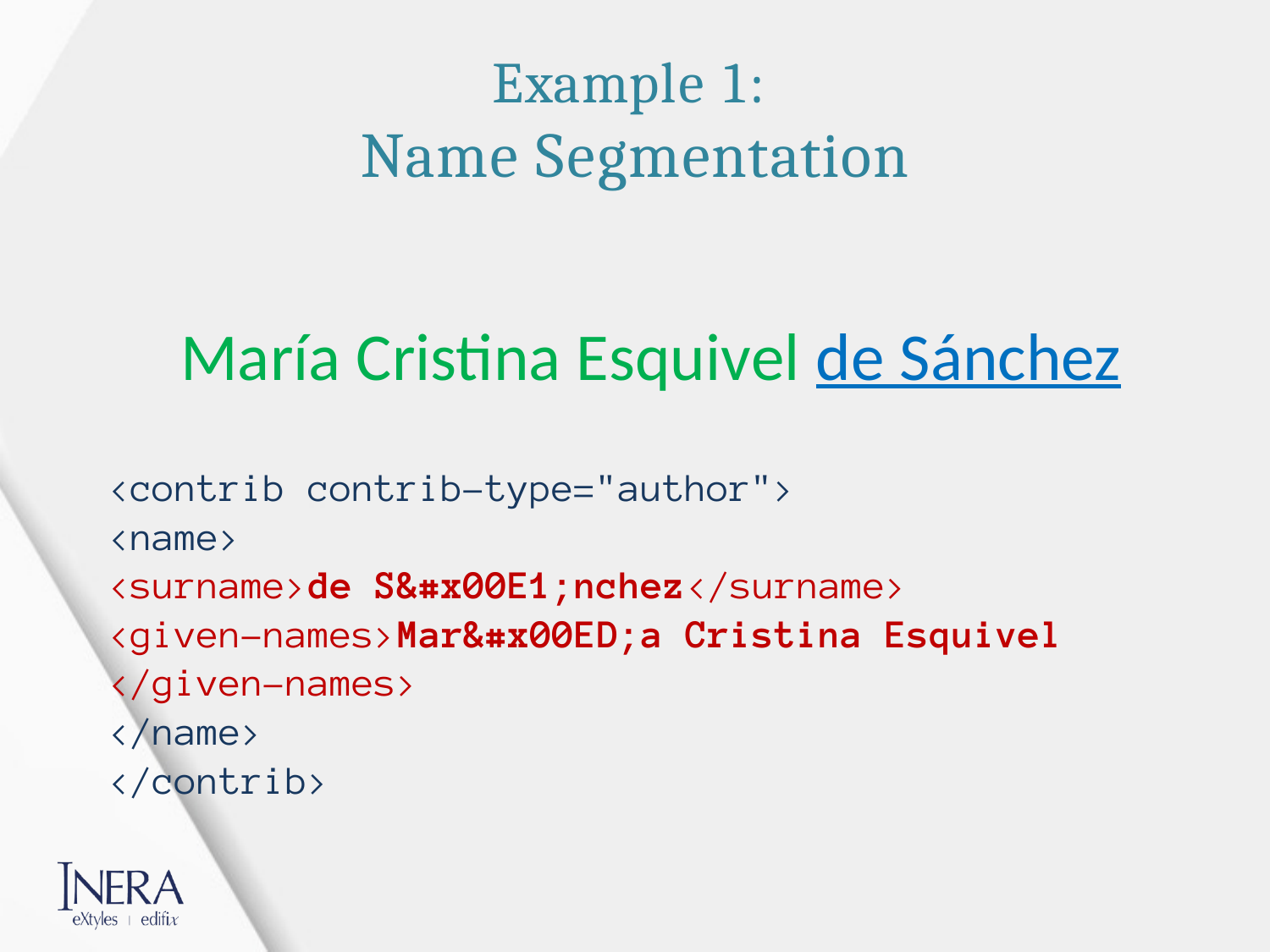

# Example 1: Name Segmentation
María Cristina Esquivel de Sánchez

<contrib contrib-type="author">
<name>
<surname>de S&#x00E1;nchez</surname>
<given-names>Mar&#x00ED;a Cristina Esquivel
</given-names>
</name>
</contrib>